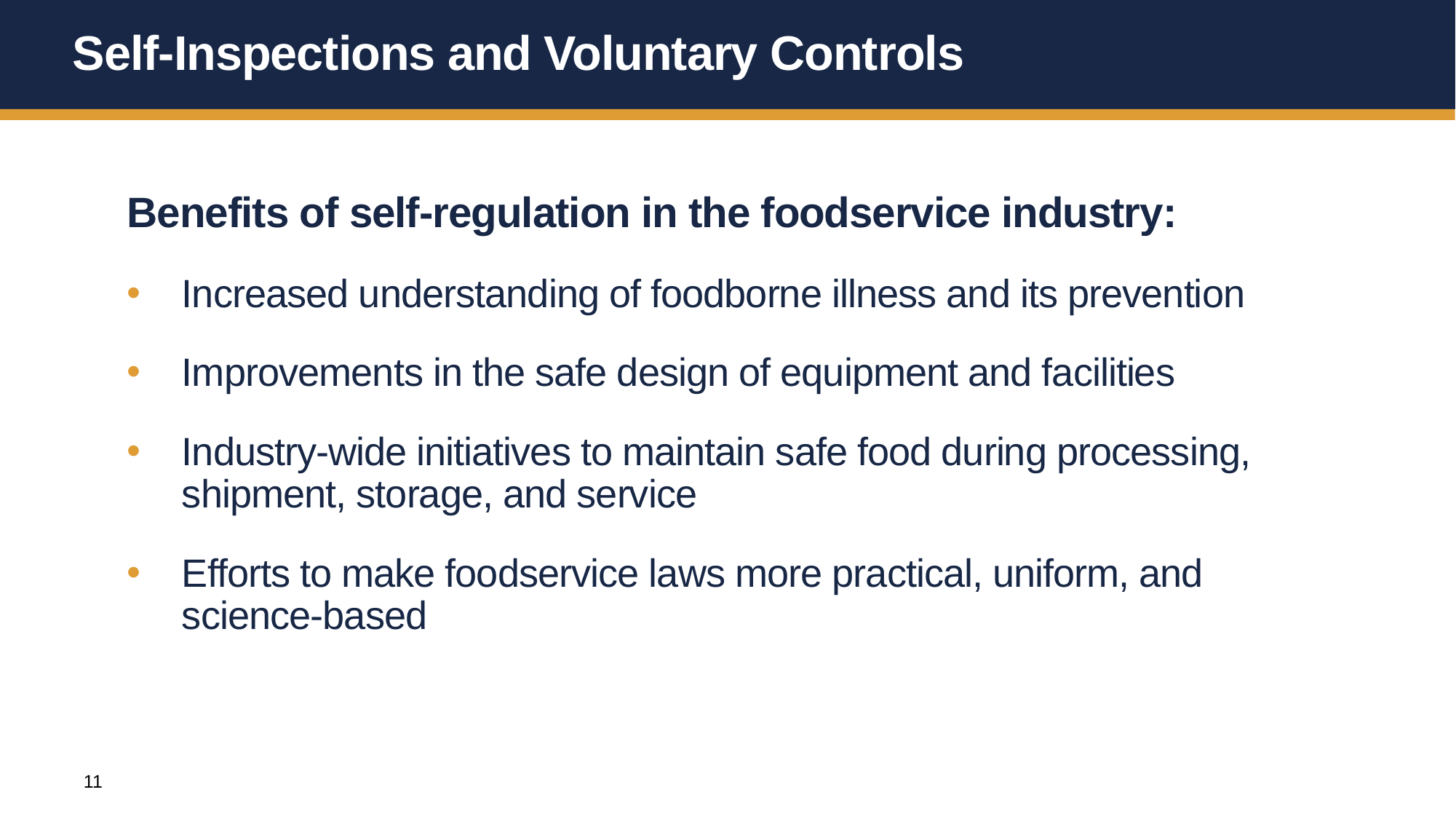

# Self-Inspections and Voluntary Controls
Benefits of self-regulation in the foodservice industry:
Increased understanding of foodborne illness and its prevention
Improvements in the safe design of equipment and facilities
Industry-wide initiatives to maintain safe food during processing, shipment, storage, and service
Efforts to make foodservice laws more practical, uniform, and science-based

11